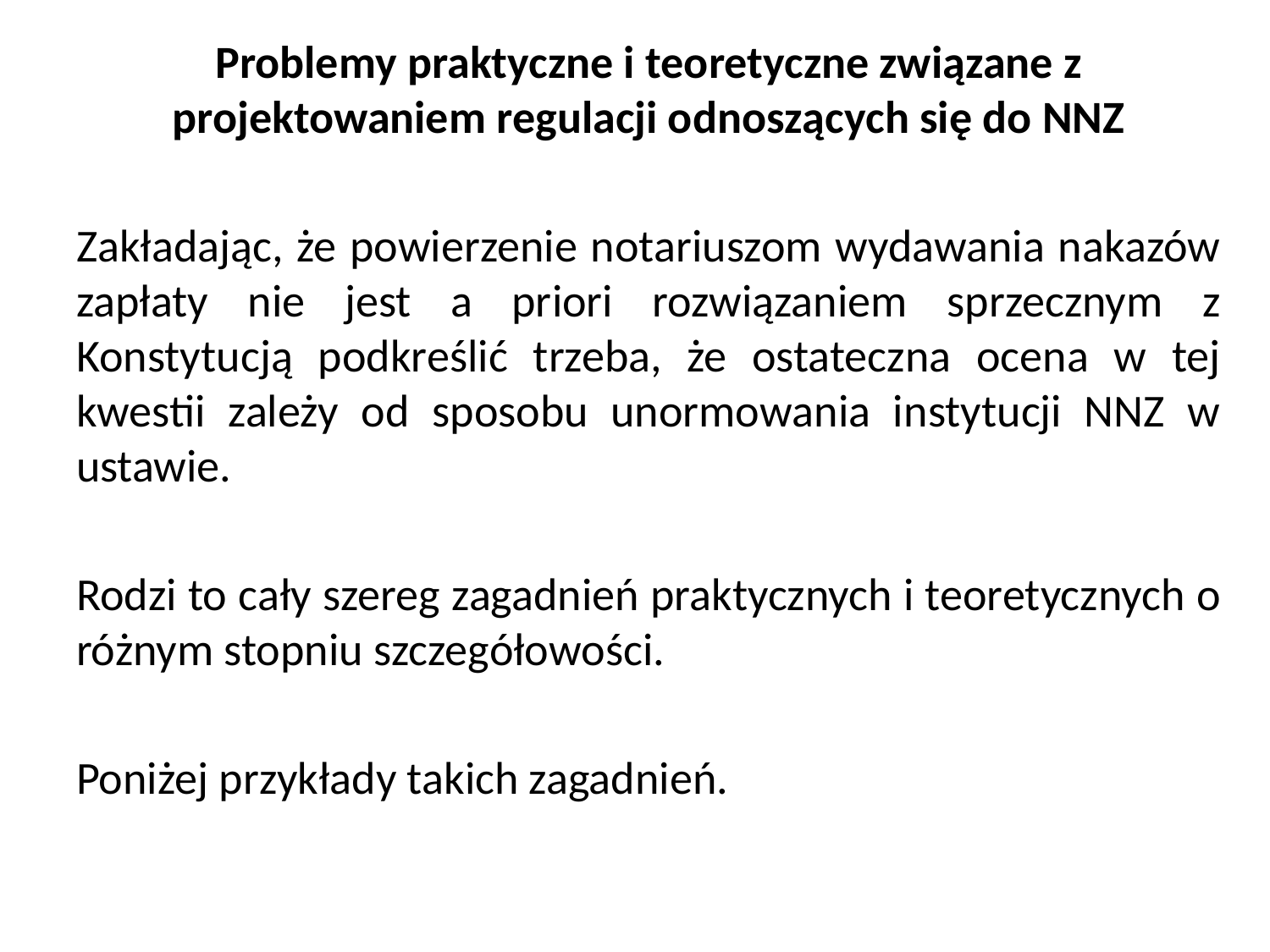

Problemy praktyczne i teoretyczne związane z projektowaniem regulacji odnoszących się do NNZ

Zakładając, że powierzenie notariuszom wydawania nakazów zapłaty nie jest a priori rozwiązaniem sprzecznym z Konstytucją podkreślić trzeba, że ostateczna ocena w tej kwestii zależy od sposobu unormowania instytucji NNZ w ustawie.

Rodzi to cały szereg zagadnień praktycznych i teoretycznych o różnym stopniu szczegółowości.

Poniżej przykłady takich zagadnień.